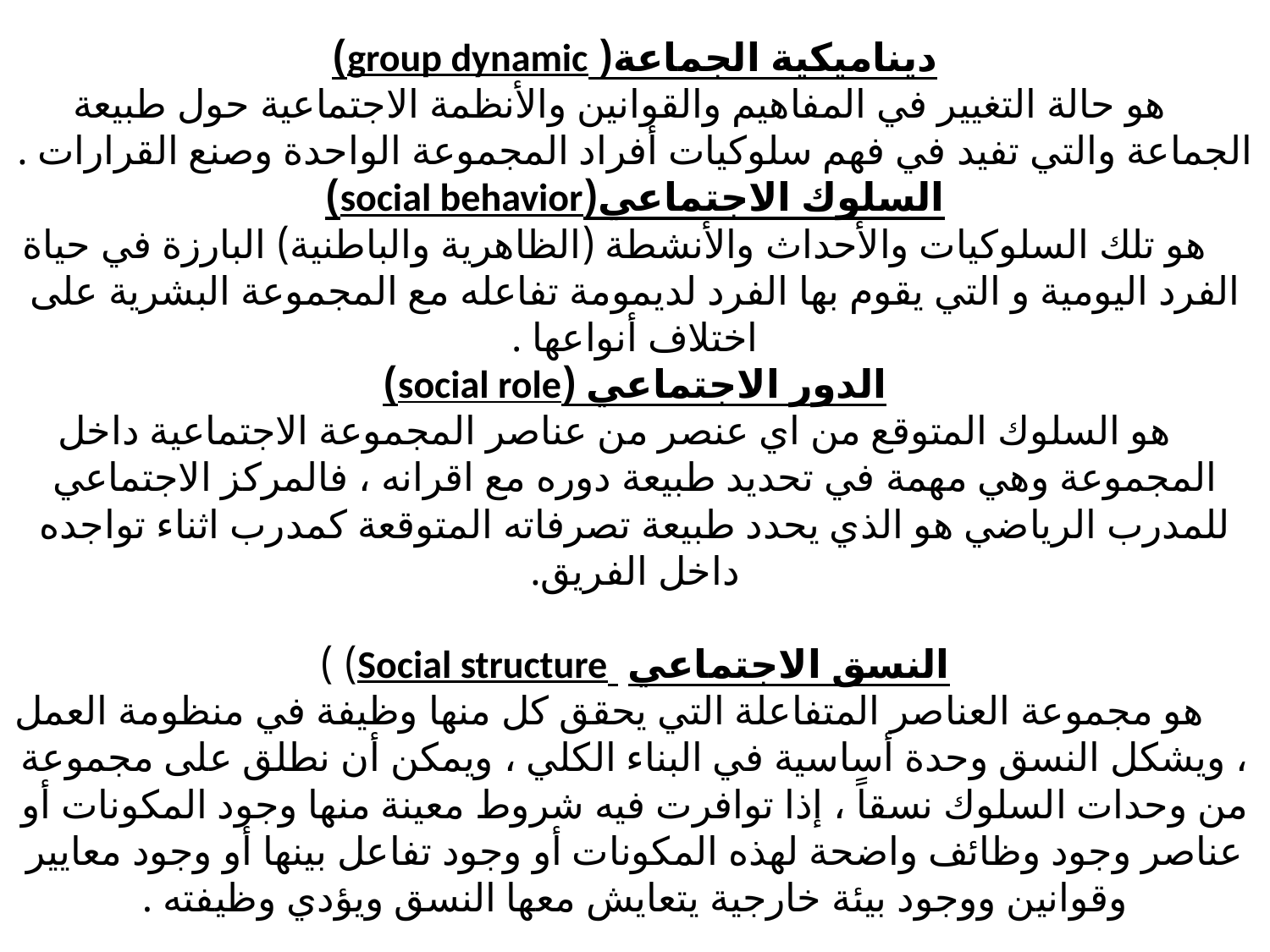

# ديناميكية الجماعة( group dynamic) هو حالة التغيير في المفاهيم والقوانين والأنظمة الاجتماعية حول طبيعة الجماعة والتي تفيد في فهم سلوكيات أفراد المجموعة الواحدة وصنع القرارات . السلوك الاجتماعي(social behavior) هو تلك السلوكيات والأحداث والأنشطة (الظاهرية والباطنية) البارزة في حياة الفرد اليومية و التي يقوم بها الفرد لديمومة تفاعله مع المجموعة البشرية على اختلاف أنواعها . الدور الاجتماعي (social role) هو السلوك المتوقع من اي عنصر من عناصر المجموعة الاجتماعية داخل المجموعة وهي مهمة في تحديد طبيعة دوره مع اقرانه ، فالمركز الاجتماعي للمدرب الرياضي هو الذي يحدد طبيعة تصرفاته المتوقعة كمدرب اثناء تواجده داخل الفريق.   النسق الاجتماعي  Social structure) ) هو مجموعة العناصر المتفاعلة التي يحقق كل منها وظيفة في منظومة العمل ، ويشكل النسق وحدة أساسية في البناء الكلي ، ويمكن أن نطلق على مجموعة من وحدات السلوك نسقاً ، إذا توافرت فيه شروط معينة منها وجود المكونات أو عناصر وجود وظائف واضحة لهذه المكونات أو وجود تفاعل بينها أو وجود معايير وقوانين ووجود بيئة خارجية يتعايش معها النسق ويؤدي وظيفته .